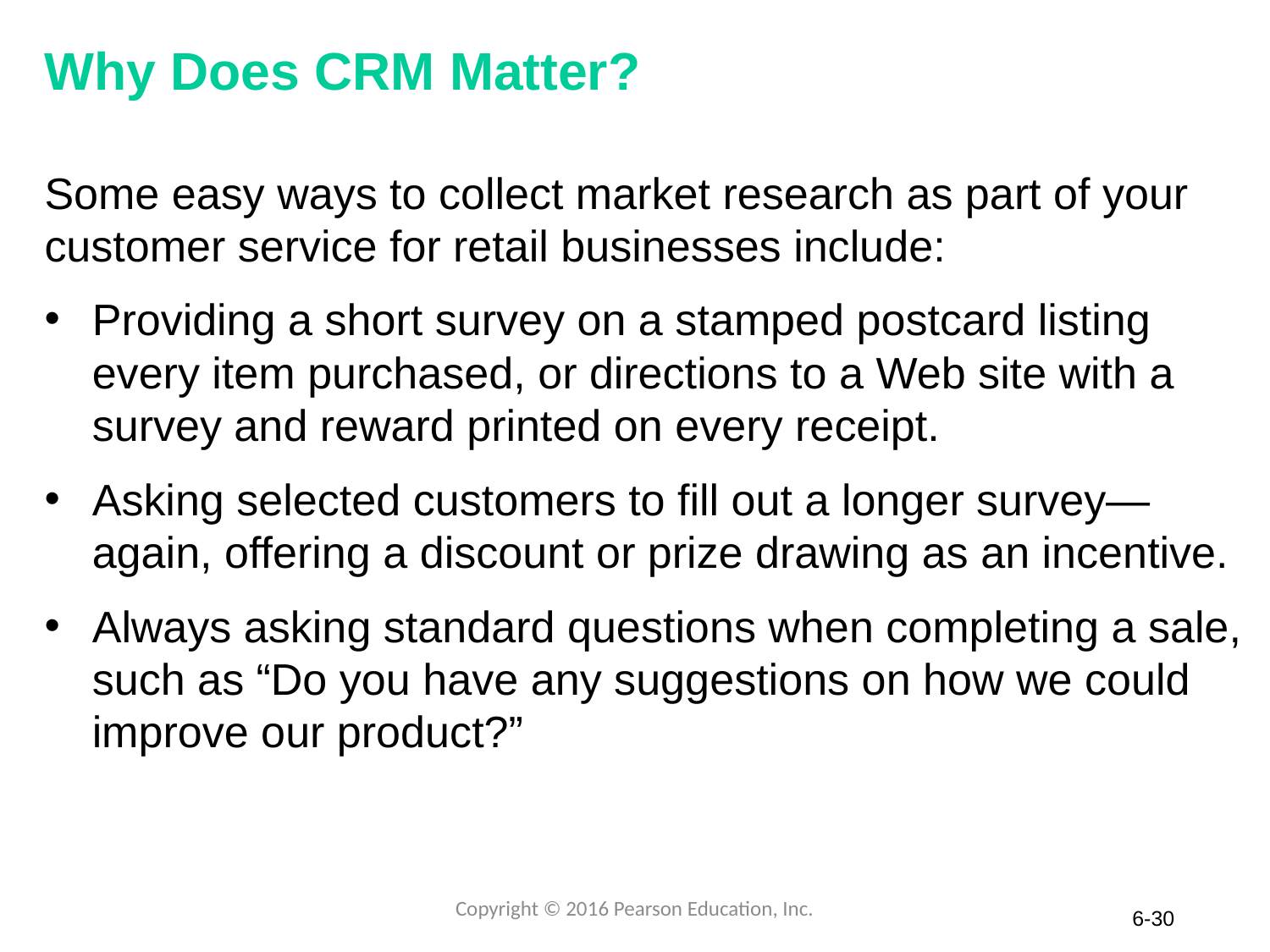

# Why Does CRM Matter?
Some easy ways to collect market research as part of your customer service for retail businesses include:

Providing a short survey on a stamped postcard listing every item purchased, or directions to a Web site with a survey and reward printed on every receipt.

Asking selected customers to fill out a longer survey—again, offering a discount or prize drawing as an incentive.

Always asking standard questions when completing a sale, such as “Do you have any suggestions on how we could improve our product?”
Copyright © 2016 Pearson Education, Inc.